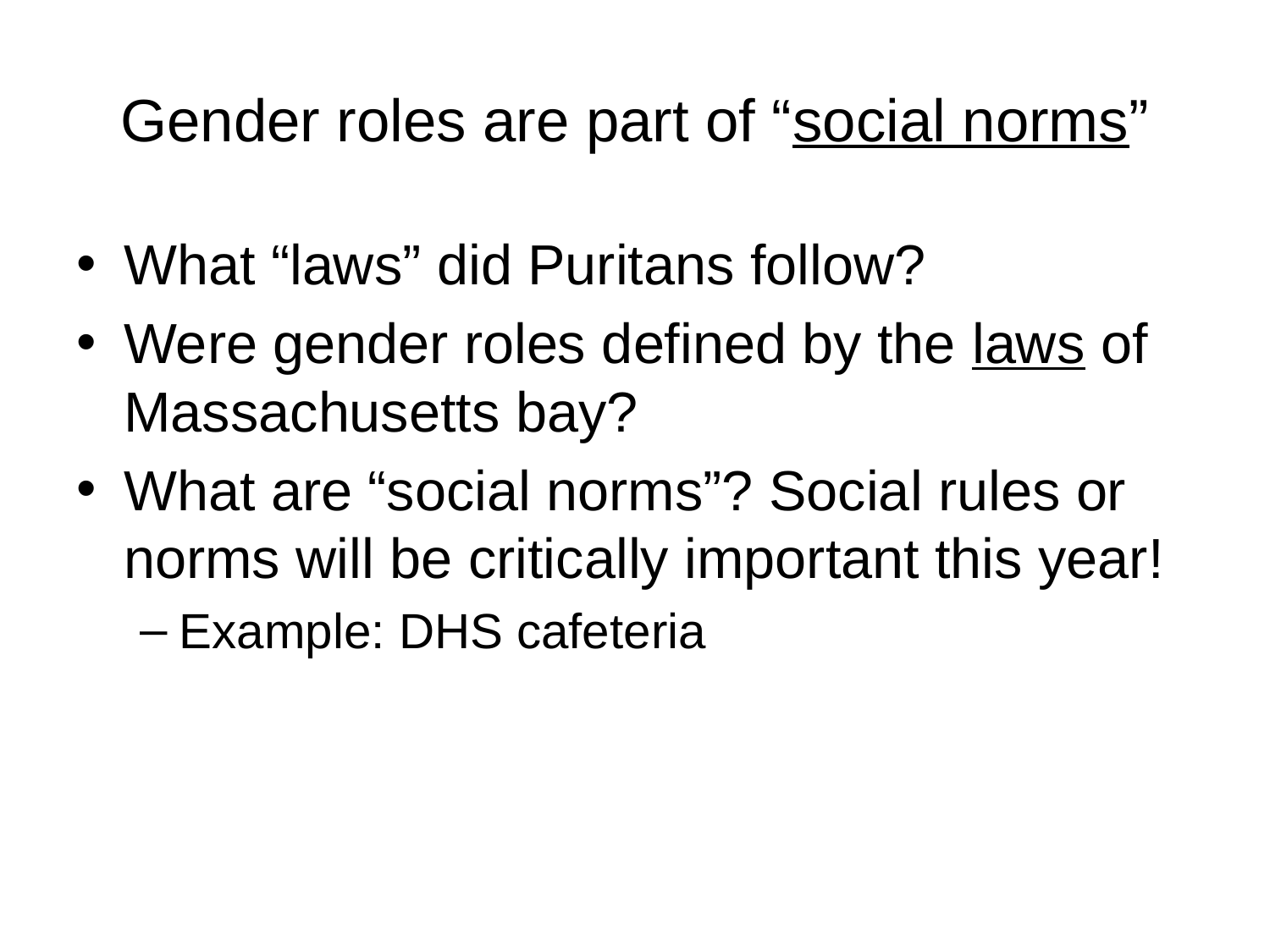

# Gender roles are part of “social norms”
What “laws” did Puritans follow?
Were gender roles defined by the laws of Massachusetts bay?
What are “social norms”? Social rules or norms will be critically important this year!
Example: DHS cafeteria